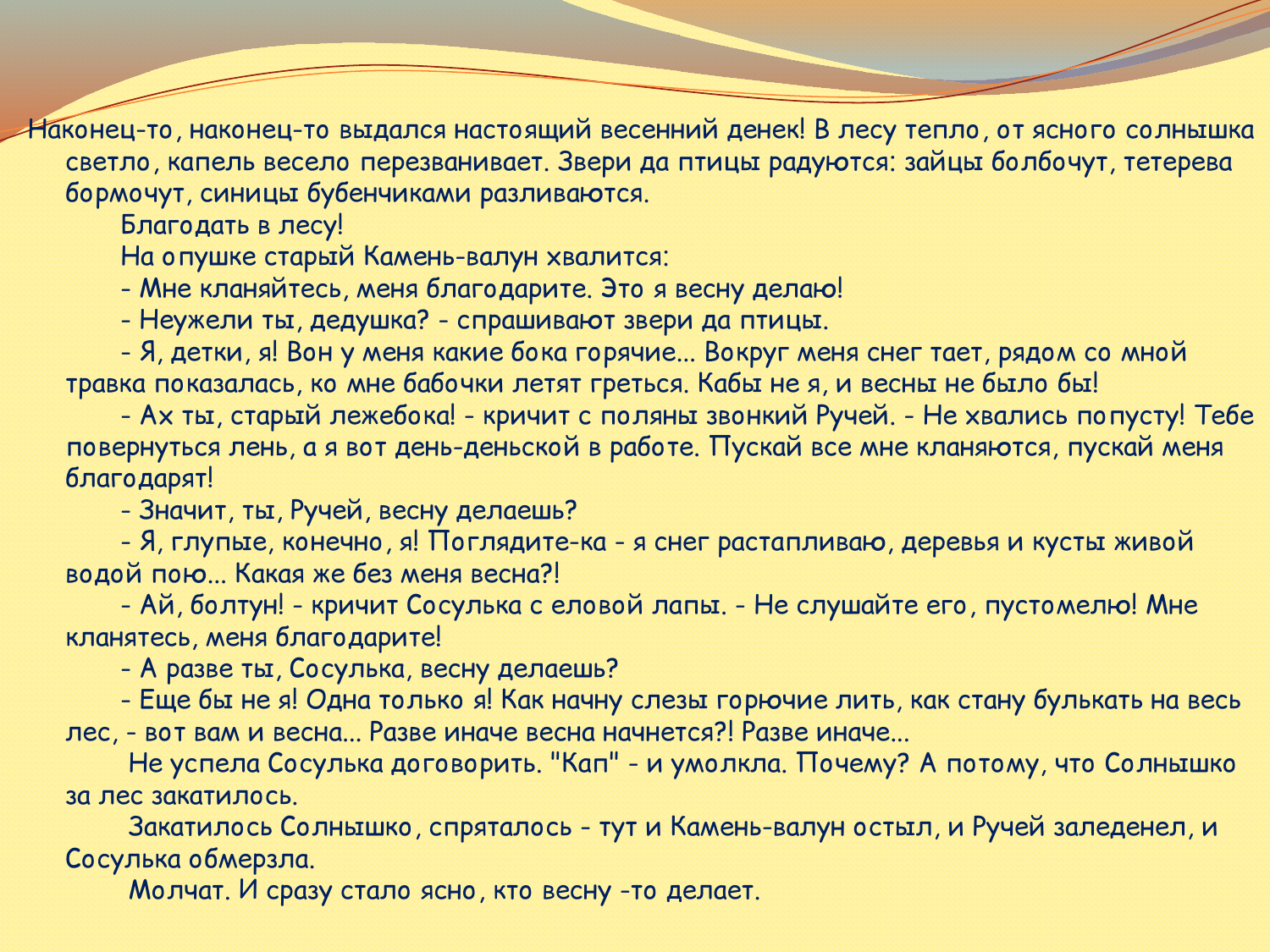

Наконец-то, наконец-то выдался настоящий весенний денек! В лесу тепло, от ясного солнышка светло, капель весело перезванивает. Звери да птицы радуются: зайцы болбочут, тетерева бормочут, синицы бубенчиками разливаются.
       Благодать в лесу!
       На опушке старый Камень-валун хвалится:
       - Мне кланяйтесь, меня благодарите. Это я весну делаю!
       - Неужели ты, дедушка? - спрашивают звери да птицы.
       - Я, детки, я! Вон у меня какие бока горячие... Вокруг меня снег тает, рядом со мной травка показалась, ко мне бабочки летят греться. Кабы не я, и весны не было бы!
       - Ах ты, старый лежебока! - кричит с поляны звонкий Ручей. - Не хвались попусту! Тебе повернуться лень, а я вот день-деньской в работе. Пускай все мне кланяются, пускай меня благодарят!
       - Значит, ты, Ручей, весну делаешь?
       - Я, глупые, конечно, я! Поглядите-ка - я снег растапливаю, деревья и кусты живой водой пою... Какая же без меня весна?!
       - Ай, болтун! - кричит Сосулька с еловой лапы. - Не слушайте его, пустомелю! Мне кланятесь, меня благодарите!
       - А разве ты, Сосулька, весну делаешь?
       - Еще бы не я! Одна только я! Как начну слезы горючие лить, как стану булькать на весь лес, - вот вам и весна... Разве иначе весна начнется?! Разве иначе...
        Не успела Сосулька договорить. "Кап" - и умолкла. Почему? А потому, что Солнышко за лес закатилось.
        Закатилось Солнышко, спряталось - тут и Камень-валун остыл, и Ручей заледенел, и Сосулька обмерзла.
        Молчат. И сразу стало ясно, кто весну -то делает.